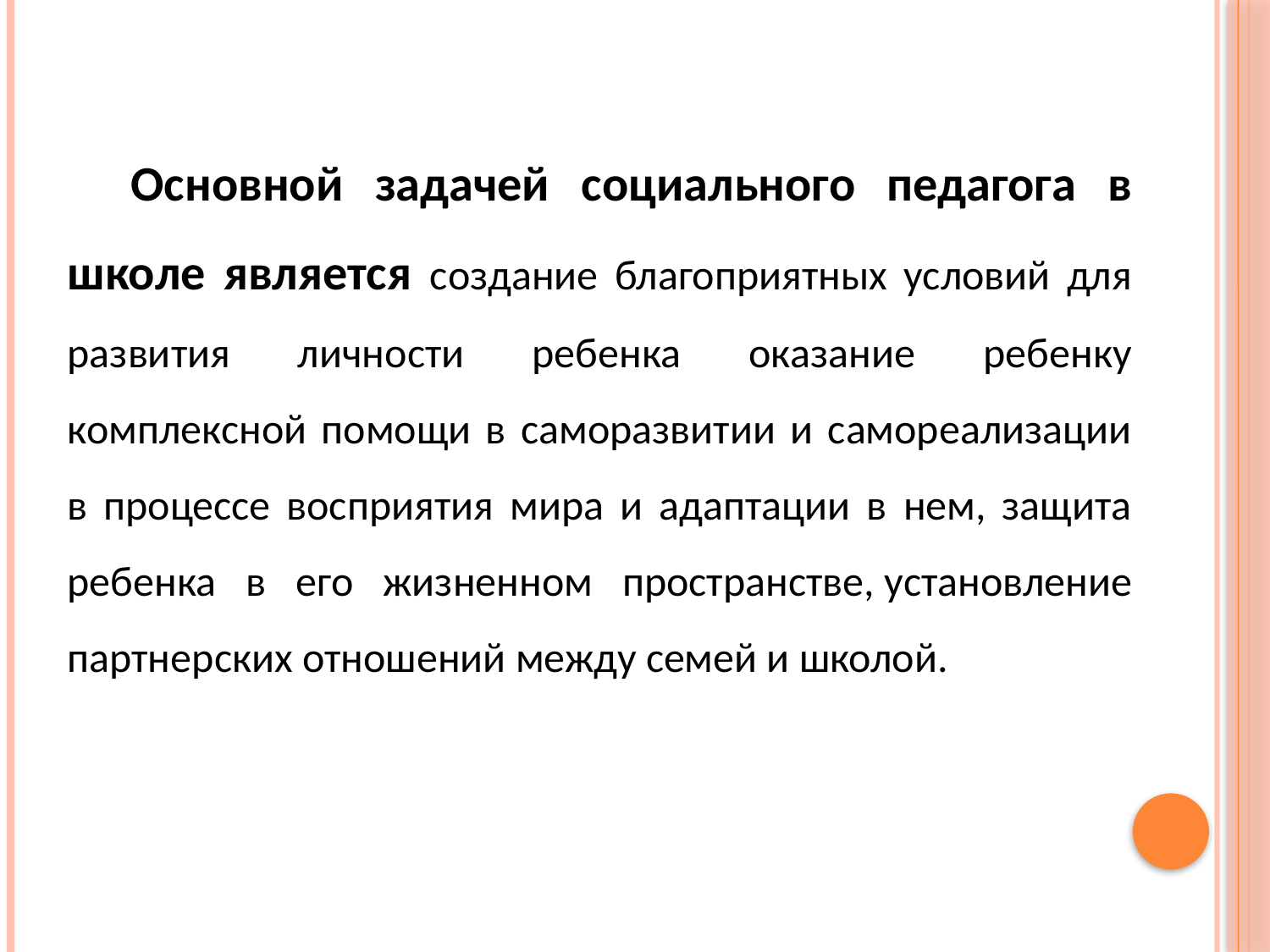

Основной задачей социального педагога в школе является создание благоприятных условий для развития личности ребенка оказание ребенку комплексной помощи в саморазвитии и самореализации в процессе восприятия мира и адаптации в нем, защита ребенка в его жизненном пространстве, установление партнерских отношений между семей и школой.